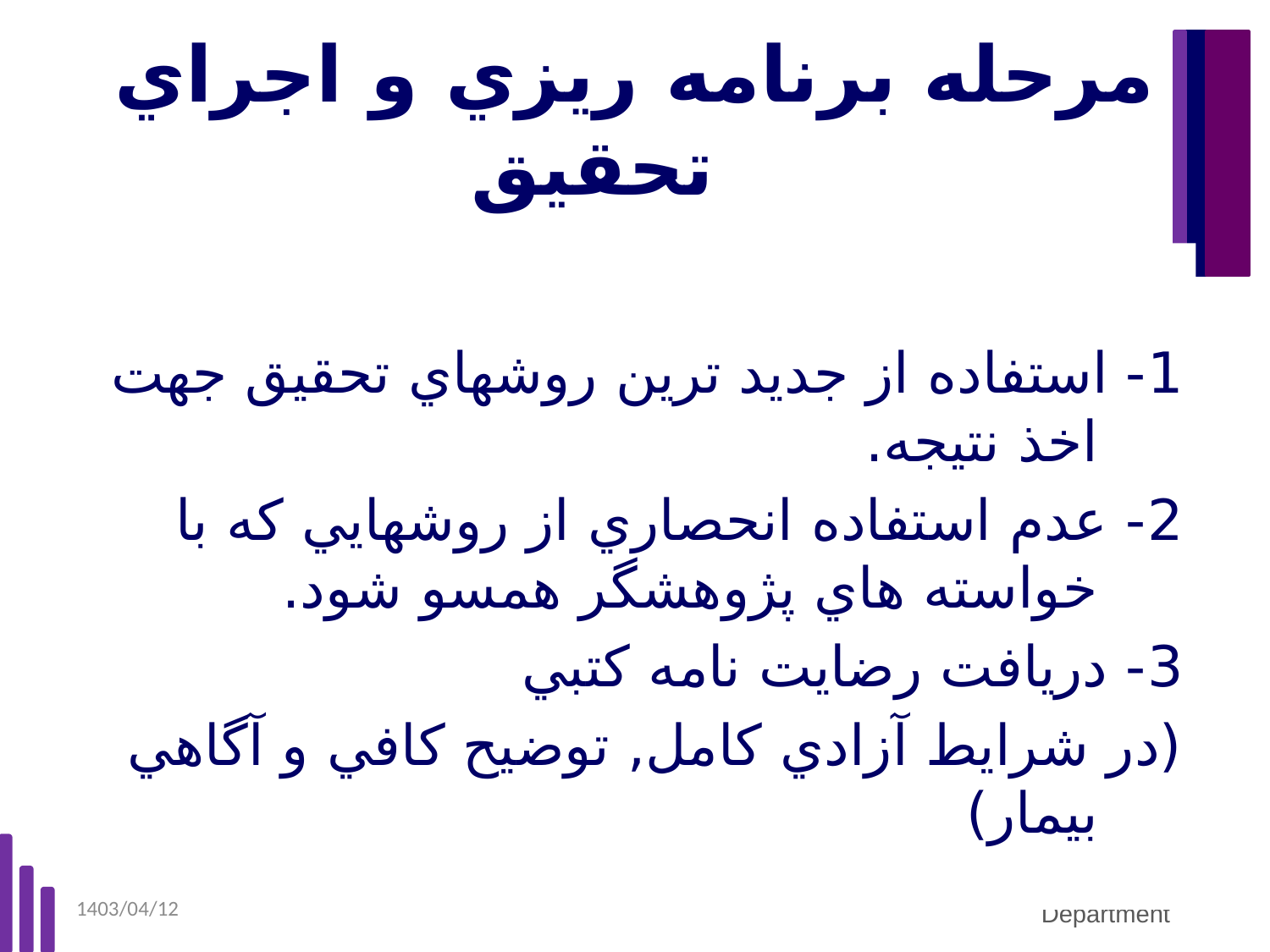

# مرحله برنامه ريزي و اجراي تحقيق

1- استفاده از جديد ترين روشهاي تحقيق جهت اخذ نتيجه.
2- عدم استفاده انحصاري از روشهايي كه با خواسته هاي پژوهشگر همسو شود.
3- دريافت رضايت نامه كتبي
(در شرايط آزادي كامل, توضيح كافي و آگاهي بيمار)

1403/04/12